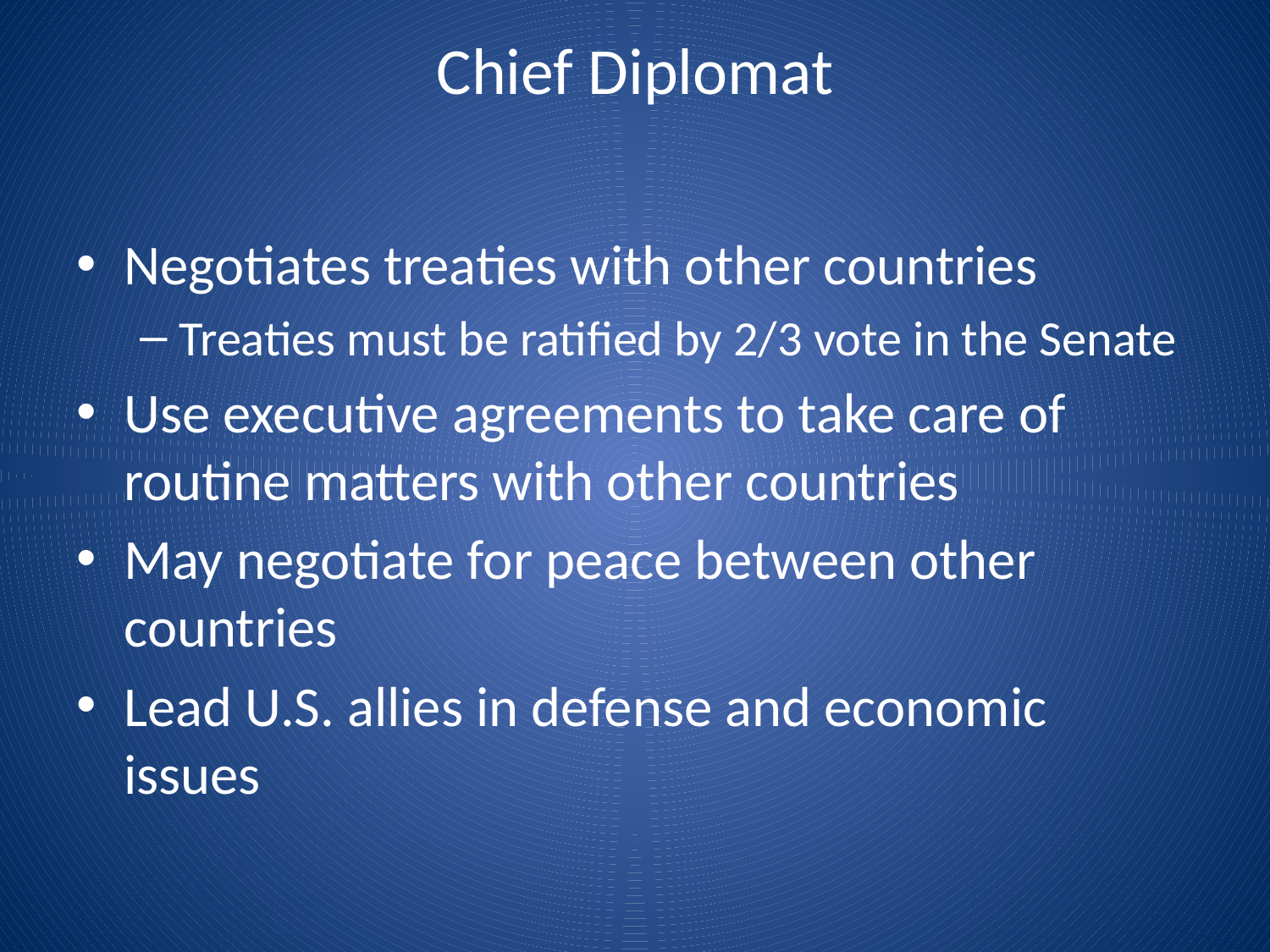

# Chief Diplomat
Negotiates treaties with other countries
Treaties must be ratified by 2/3 vote in the Senate
Use executive agreements to take care of routine matters with other countries
May negotiate for peace between other countries
Lead U.S. allies in defense and economic issues